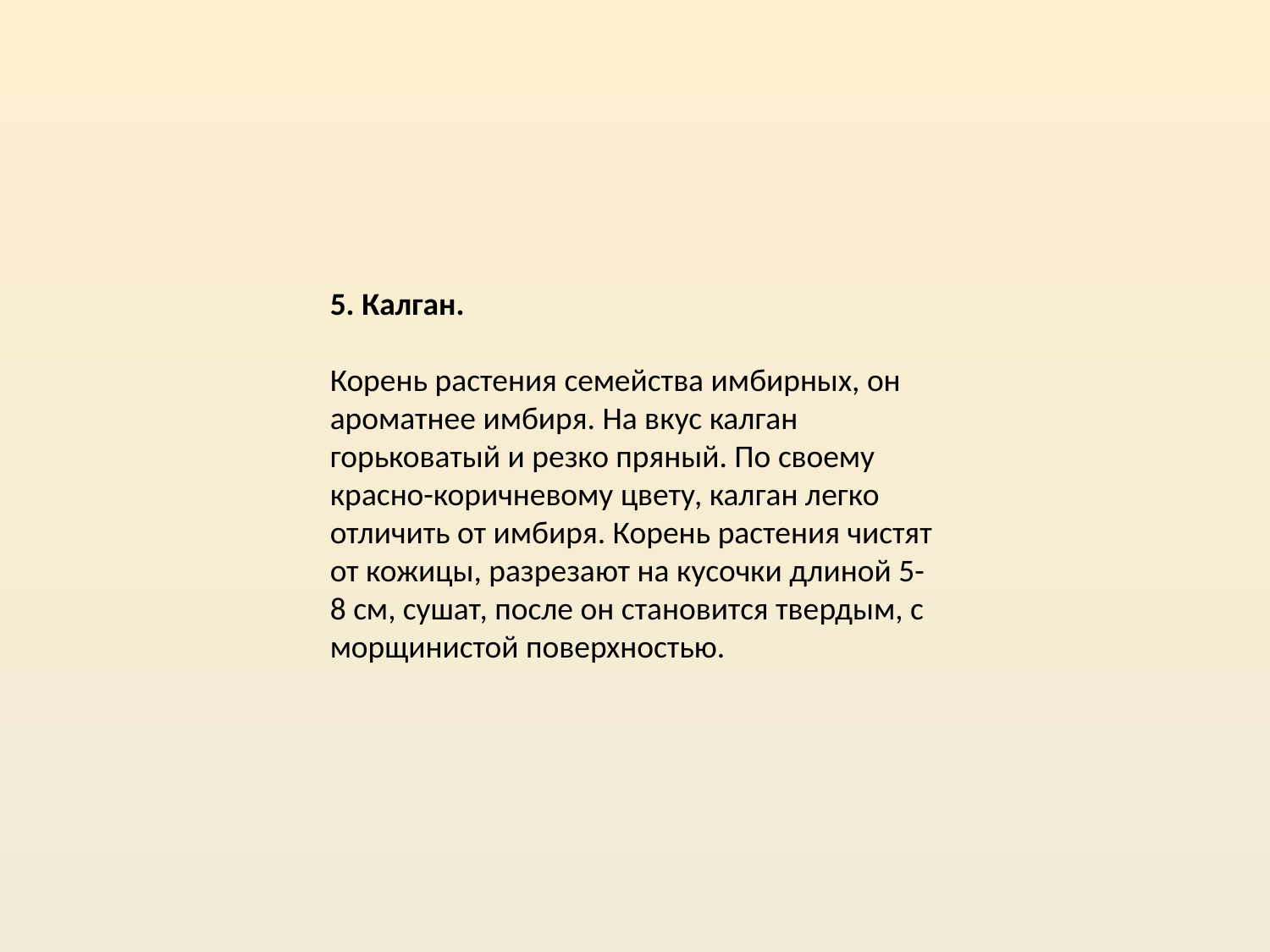

5. Калган.
Корень растения семейства имбирных, он ароматнее имбиря. На вкус калган горьковатый и резко пряный. По своему красно-коричневому цвету, калган легко отличить от имбиря. Корень растения чистят от кожицы, разрезают на кусочки длиной 5-8 см, сушат, после он становится твердым, с морщинистой поверхностью.